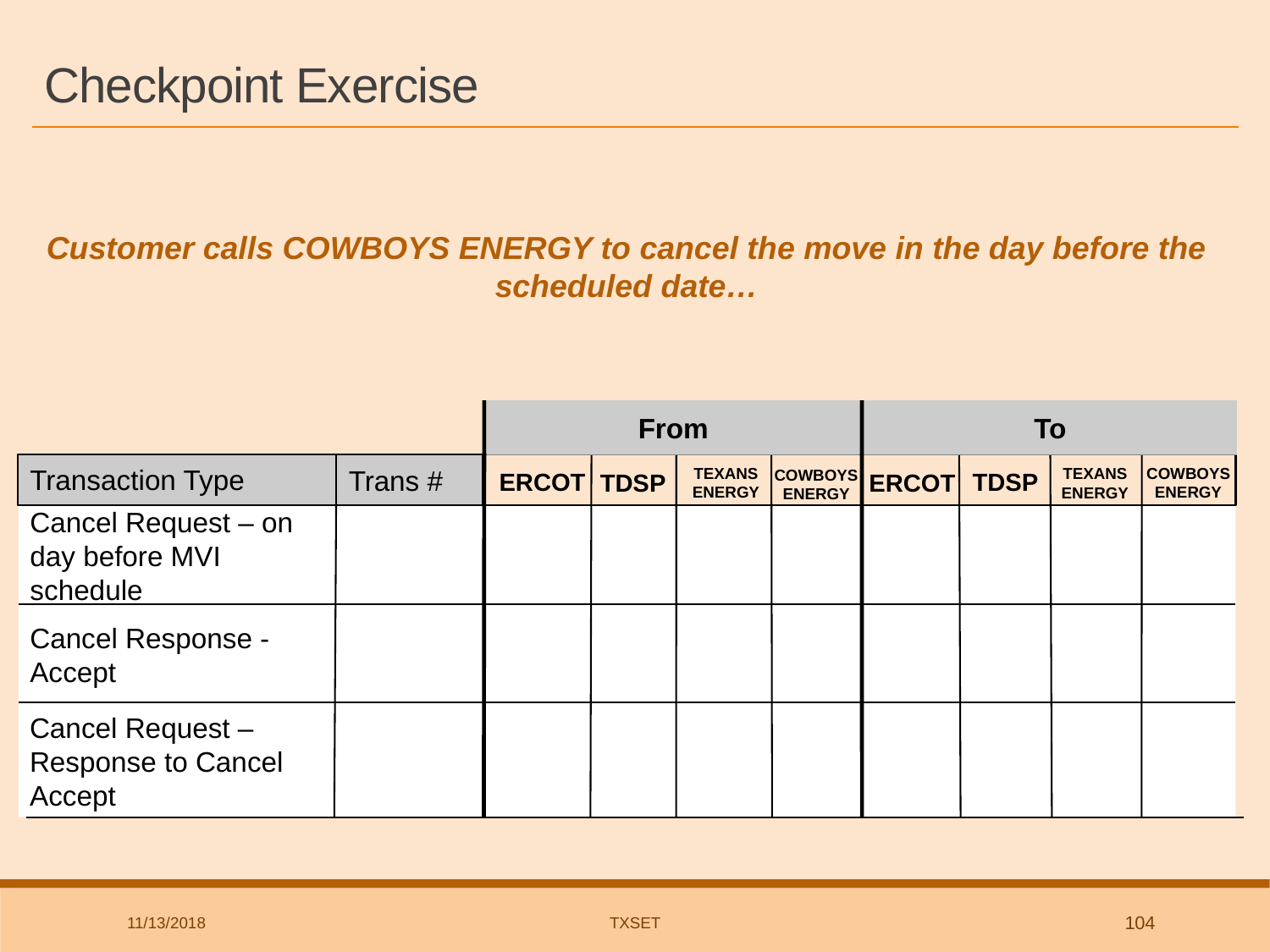

# Checkpoint Exercise
Customer calls COWBOYS ENERGY to cancel the move in the day before the scheduled date…
From
To
TEXANS ENERGY
COWBOYS ENERGY
TEXANS ENERGY
COWBOYS ENERGY
Trans #
Transaction Type

TDSP
ERCOT
TDSP
ERCOT

Cancel Request – on day before MVI schedule
2
1
1
2
814_08
Cancel Response - Accept
2
1
1
2
814_09
Cancel Request – Response to Cancel Accept
814_08

11/13/2018
TxSET
104